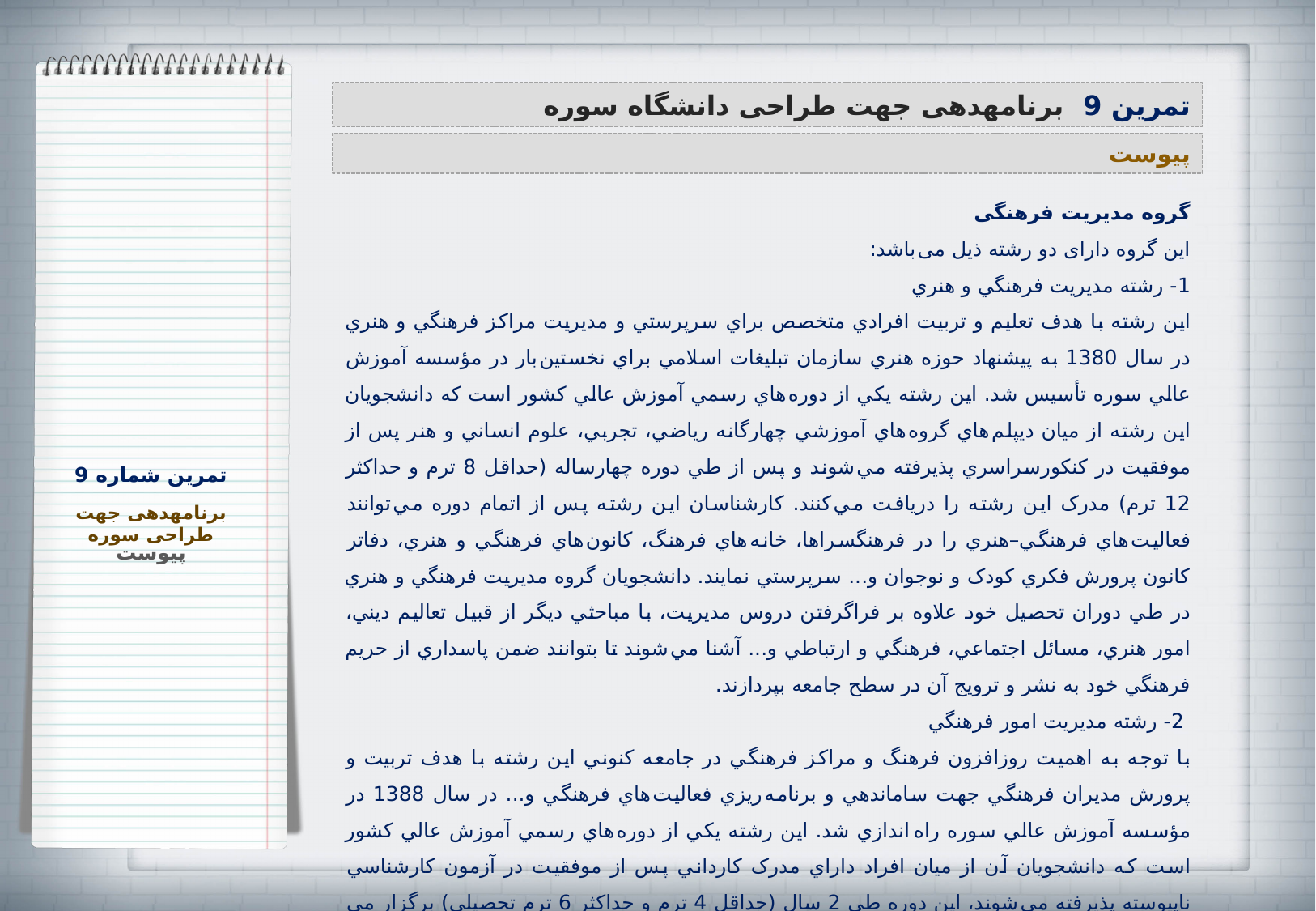

تمرین 9  برنامه‏دهی جهت طراحی دانشگاه سوره
پیوست
گروه مدیریت فرهنگی
این گروه دارای دو رشته ذیل می باشد:
1- رشته مديريت فرهنگي و هنري
اين رشته با هدف تعليم و تربيت افرادي متخصص براي سرپرستي و مديريت مراکز فرهنگي و هنري در سال 1380 به پيشنهاد حوزه هنري سازمان تبليغات اسلامي براي نخستين بار در مؤسسه آموزش عالي سوره تأسيس شد. اين رشته يکي از دوره هاي رسمي آموزش عالي کشور است که دانشجويان اين رشته از ميان ديپلم هاي گروه هاي آموزشي چهارگانه رياضي، تجربي، علوم انساني و هنر پس از موفقيت در کنکورسراسري پذيرفته مي شوند و پس از طي دوره چهارساله (حداقل 8 ترم و حداکثر 12 ترم) مدرک اين رشته را دريافت مي کنند. کارشناسان اين رشته پس از اتمام دوره مي توانند فعاليت هاي فرهنگي–هنري را در فرهنگسراها، خانه هاي فرهنگ، کانون هاي فرهنگي و هنري، دفاتر کانون پرورش فکري کودک و نوجوان و... سرپرستي نمايند. دانشجويان گروه مديريت فرهنگي و هنري در طي دوران تحصيل خود علاوه بر فراگرفتن دروس مديريت، با مباحثي ديگر از قبيل تعاليم ديني، امور هنري، مسائل اجتماعي، فرهنگي و ارتباطي و... آشنا مي شوند تا بتوانند ضمن پاسداري از حريم فرهنگي خود به نشر و ترويج آن در سطح جامعه بپردازند.
 2- رشته مديريت امور فرهنگي
با توجه به اهميت روزافزون فرهنگ و مراکز فرهنگي در جامعه کنوني اين رشته با هدف تربيت و پرورش مديران فرهنگي جهت ساماندهي و برنامه ريزي فعاليت هاي فرهنگي و... در سال 1388 در مؤسسه آموزش عالي سوره راه  اندازي شد. اين رشته يکي از دوره هاي رسمي آموزش عالي کشور است که دانشجويان آن از ميان افراد داراي مدرک کارداني پس از موفقيت در آزمون کارشناسي ناپيوسته پذيرفته مي شوند، اين دوره طي 2 سال (حداقل 4 ترم و حداکثر 6 ترم تحصيلي) برگزار مي شود.
دانشجويان رشته مديريت امور فرهنگي در طي دوران تحصيل خود علاوه بر فرا گرفتن دروس مربوط به فرهنگ با مباحثي ديگر از قبيل مسائل اجتماعي، ارتباطي، حقوقي و ... آشنا مي شوند.
تمرین شماره 9
برنامه‏دهی جهت طراحی سوره
پیوست